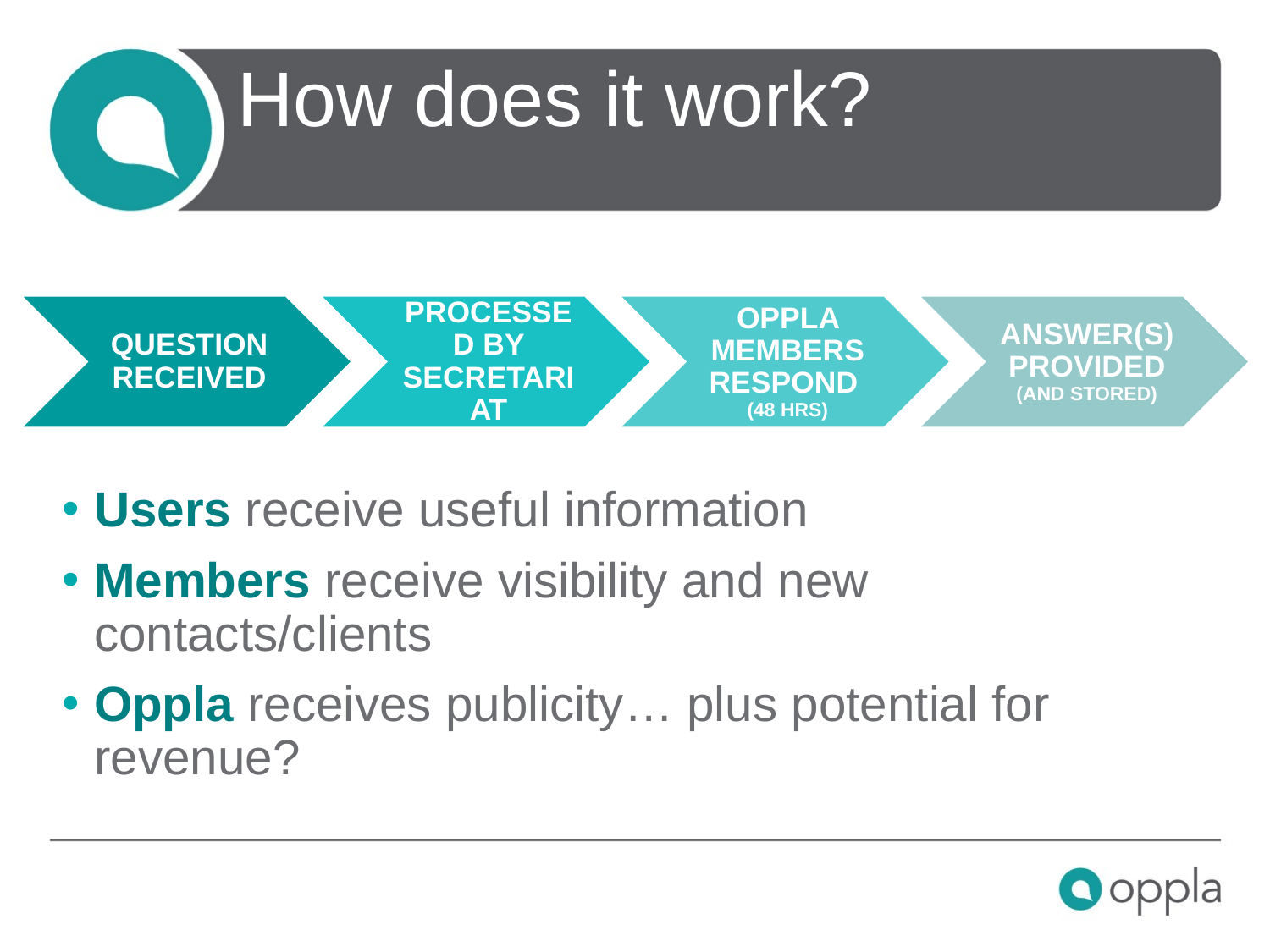

# How does it work?
QUESTION RECEIVED
PROCESSED BY SECRETARIAT
OPPLA MEMBERS RESPOND
(48 HRS)
ANSWER(S) PROVIDED
(AND STORED)
Users receive useful information
Members receive visibility and new contacts/clients
Oppla receives publicity… plus potential for revenue?